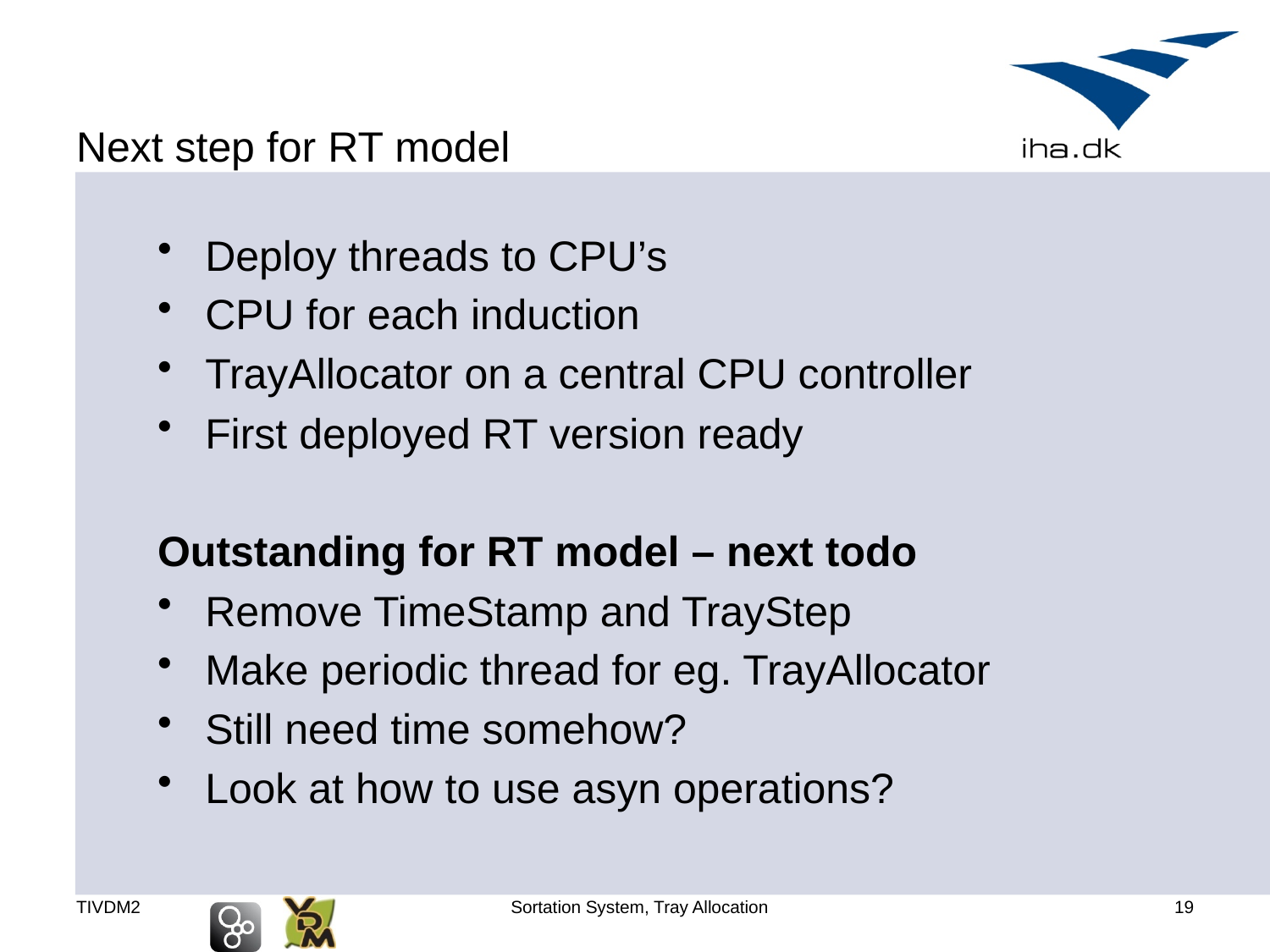

# Next step for RT model
Deploy threads to CPU’s
CPU for each induction
TrayAllocator on a central CPU controller
First deployed RT version ready

Outstanding for RT model – next todo
Remove TimeStamp and TrayStep
Make periodic thread for eg. TrayAllocator
Still need time somehow?
Look at how to use asyn operations?
TIVDM2
Sortation System, Tray Allocation
19